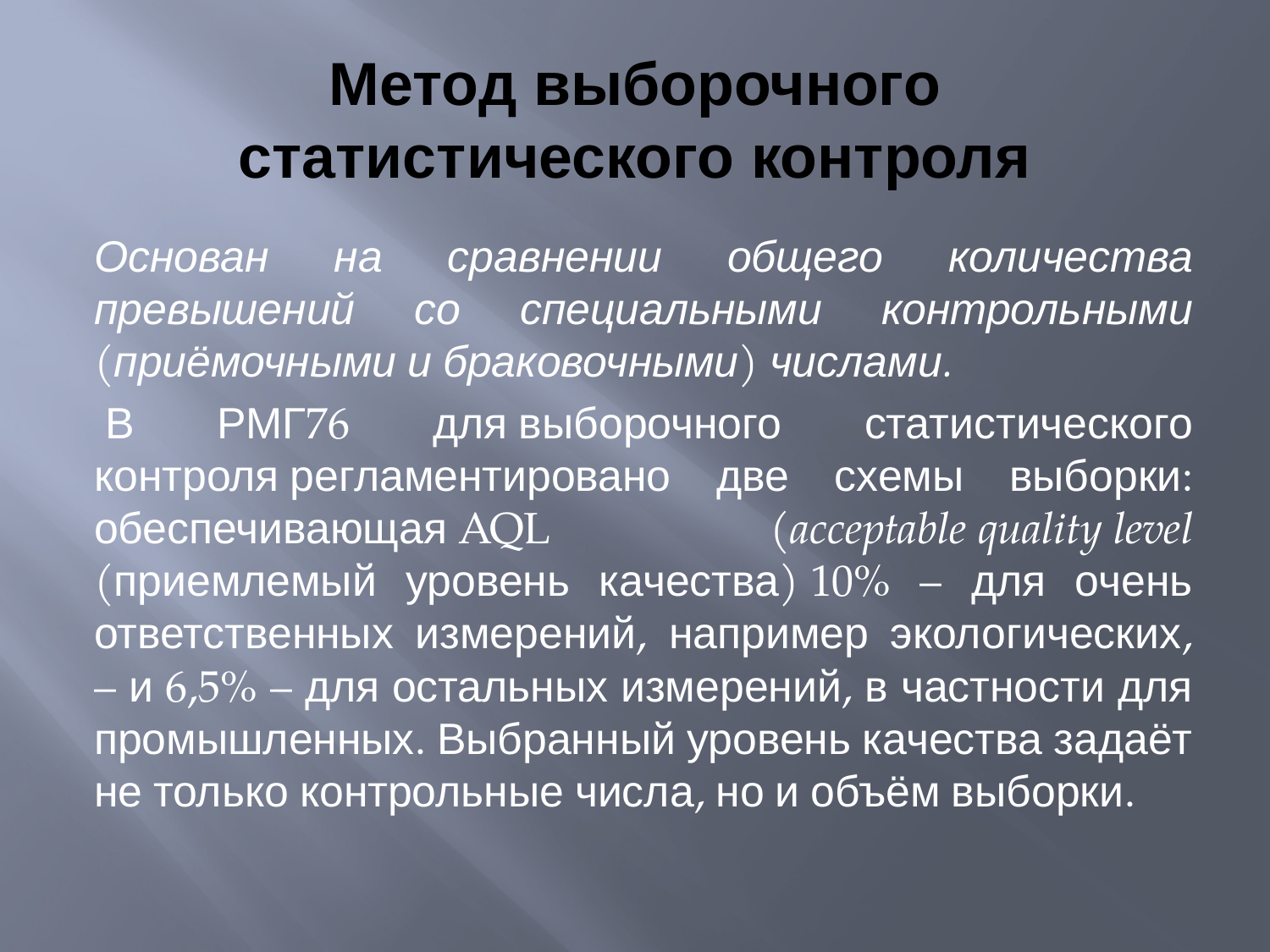

# Метод выборочного статистического контроля
Основан на сравнении общего количества превышений со специальными контрольными (приёмочными и браковочными) числами.
 В РМГ76 для выборочного статистического контроля регламентировано две схемы выборки: обеспечивающая AQL (acceptable quality level (приемлемый уровень качества) 10% – для очень ответственных измерений, например экологических, – и 6,5% – для остальных измерений, в частности для промышленных. Выбранный уровень качества задаёт не только контрольные числа, но и объём выборки.